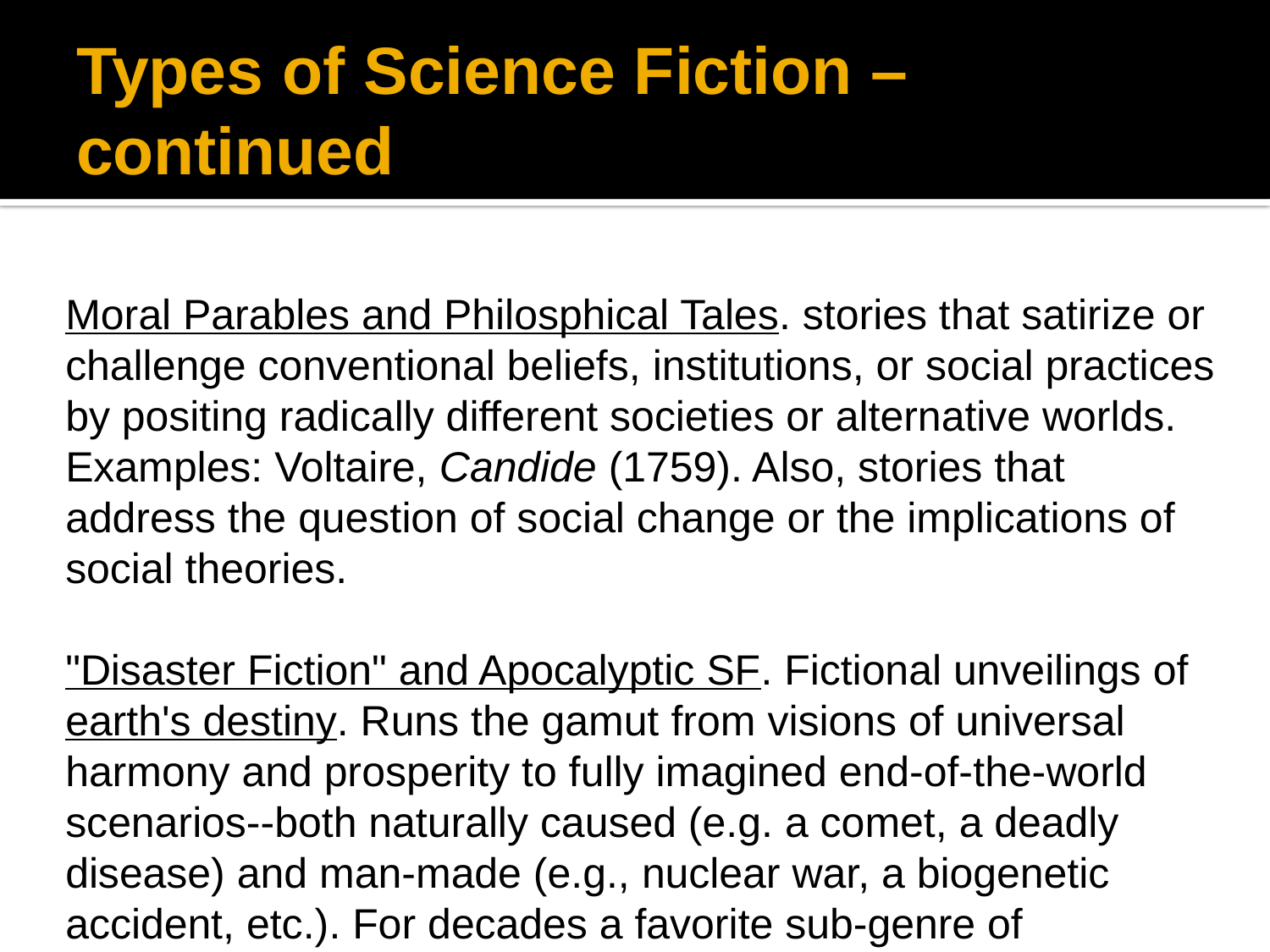

# Types of Science Fiction – continued

Moral Parables and Philosphical Tales. stories that satirize or challenge conventional beliefs, institutions, or social practices by positing radically different societies or alternative worlds. Examples: Voltaire, Candide (1759). Also, stories that address the question of social change or the implications of social theories.

"Disaster Fiction" and Apocalyptic SF. Fictional unveilings of earth's destiny. Runs the gamut from visions of universal harmony and prosperity to fully imagined end-of-the-world scenarios--both naturally caused (e.g. a comet, a deadly disease) and man-made (e.g., nuclear war, a biogenetic accident, etc.). For decades a favorite sub-genre of Hollywood and TV.